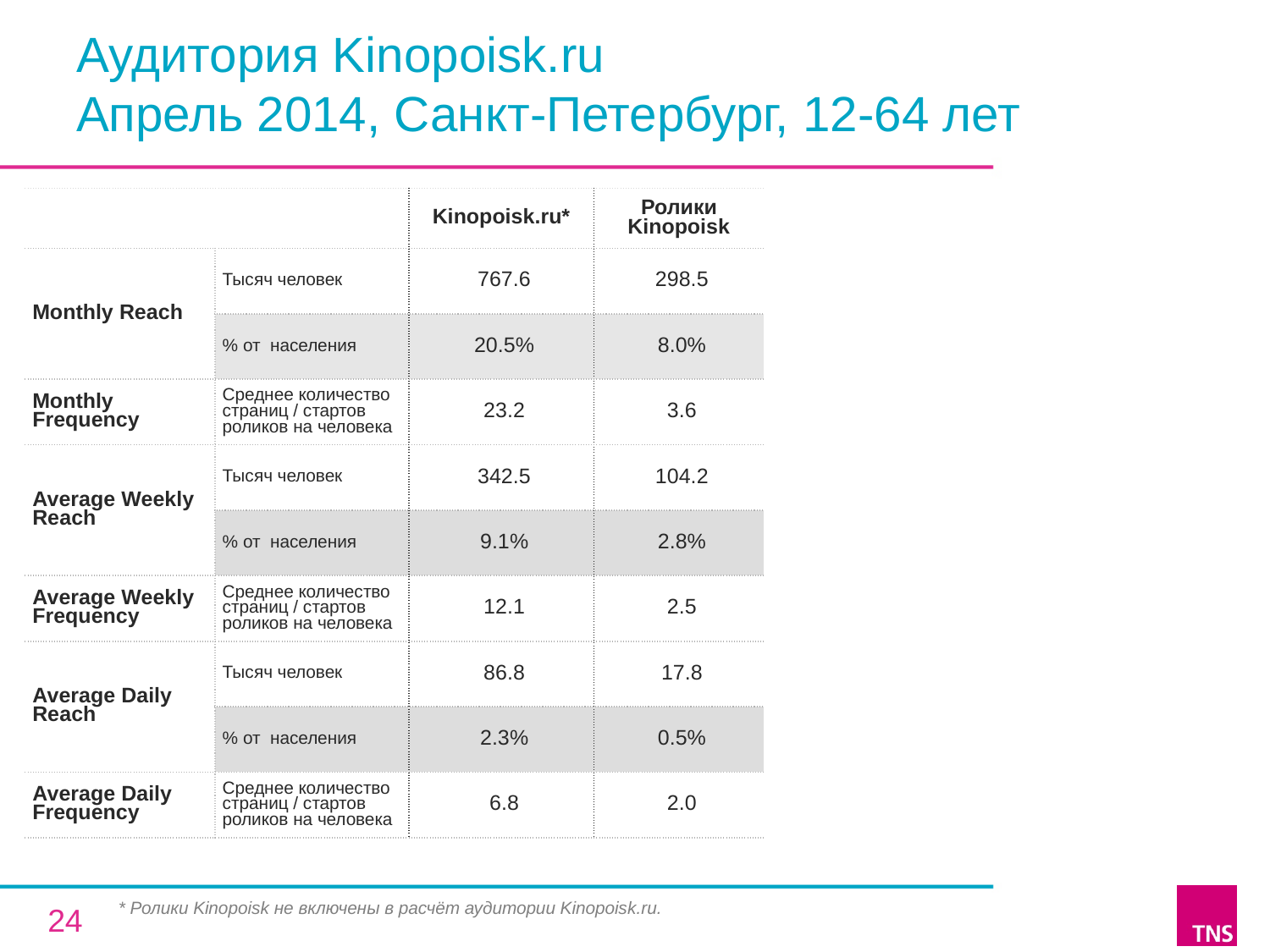

# Аудитория Kinopoisk.ru Апрель 2014, Санкт-Петербург, 12-64 лет
|  |  | Kinopoisk.ru\* | Ролики Kinopoisk |
| --- | --- | --- | --- |
| Monthly Reach | Тысяч человек | 767.6 | 298.5 |
|  | % от населения | 20.5% | 8.0% |
| Monthly Frequency | Среднее количество страниц / стартов роликов на человека | 23.2 | 3.6 |
| Average Weekly Reach | Тысяч человек | 342.5 | 104.2 |
|  | % от населения | 9.1% | 2.8% |
| Average Weekly Frequency | Среднее количество страниц / стартов роликов на человека | 12.1 | 2.5 |
| Average Daily Reach | Тысяч человек | 86.8 | 17.8 |
|  | % от населения | 2.3% | 0.5% |
| Average Daily Frequency | Среднее количество страниц / стартов роликов на человека | 6.8 | 2.0 |
* Ролики Kinopoisk не включены в расчёт аудитории Kinopoisk.ru.
24